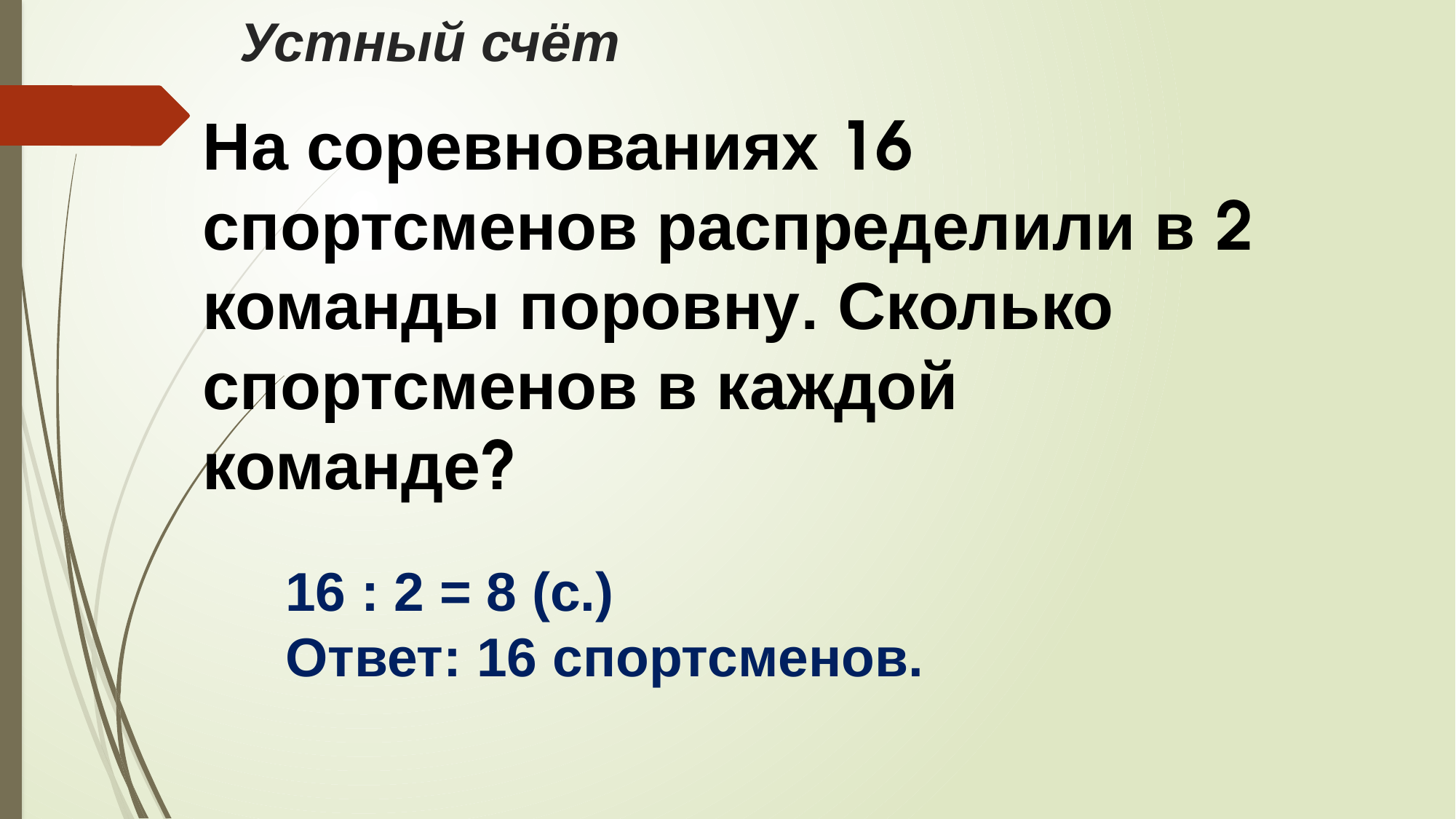

# Устный счёт
На соревнованиях 16 спортсменов распределили в 2 команды поровну. Сколько спортсменов в каждой команде?

16 : 2 = 8 (с.)
Ответ: 16 спортсменов.